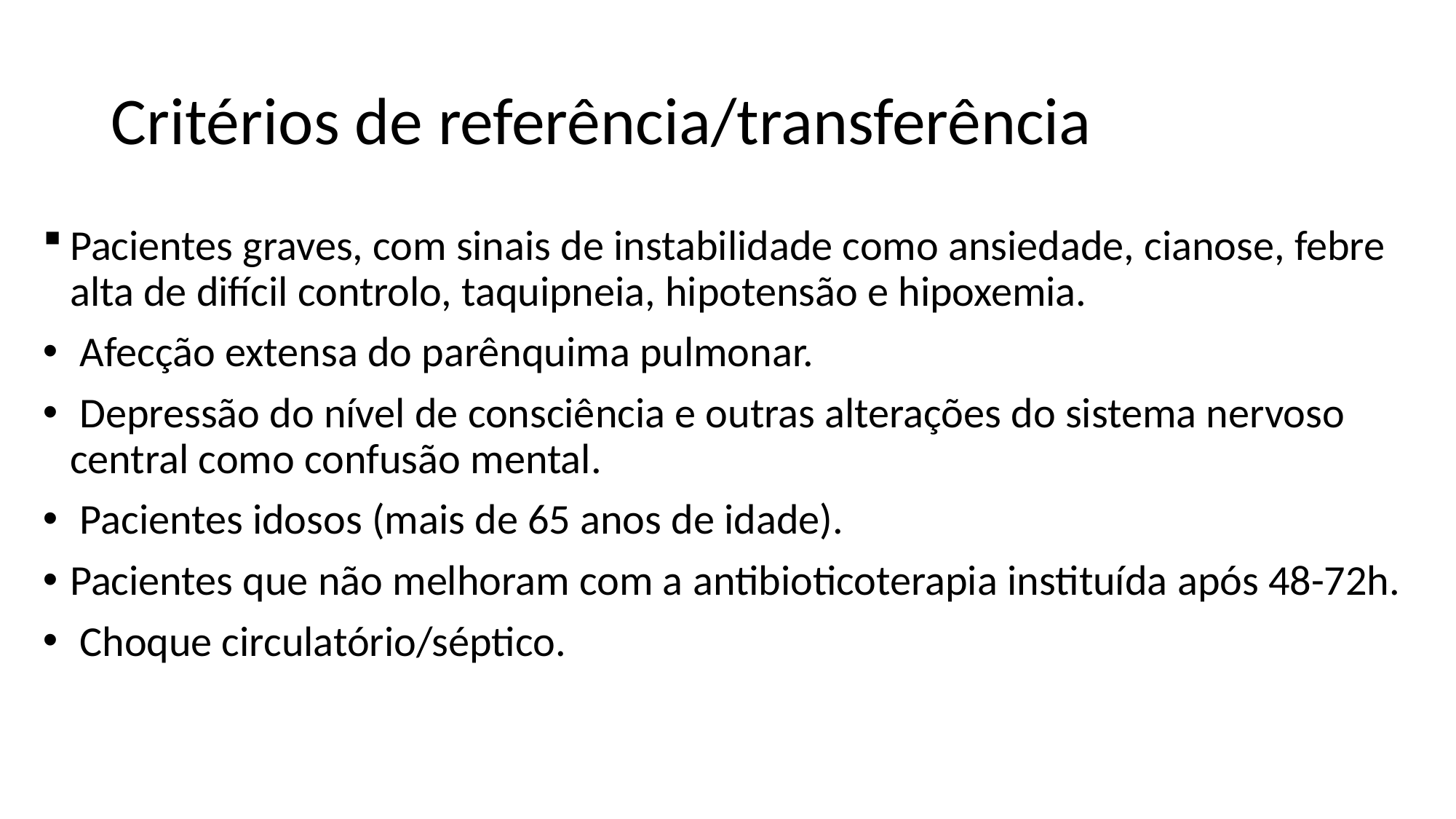

# Critérios de referência/transferência
Pacientes graves, com sinais de instabilidade como ansiedade, cianose, febre alta de difícil controlo, taquipneia, hipotensão e hipoxemia.
 Afecção extensa do parênquima pulmonar.
 Depressão do nível de consciência e outras alterações do sistema nervoso central como confusão mental.
 Pacientes idosos (mais de 65 anos de idade).
Pacientes que não melhoram com a antibioticoterapia instituída após 48-72h.
 Choque circulatório/séptico.